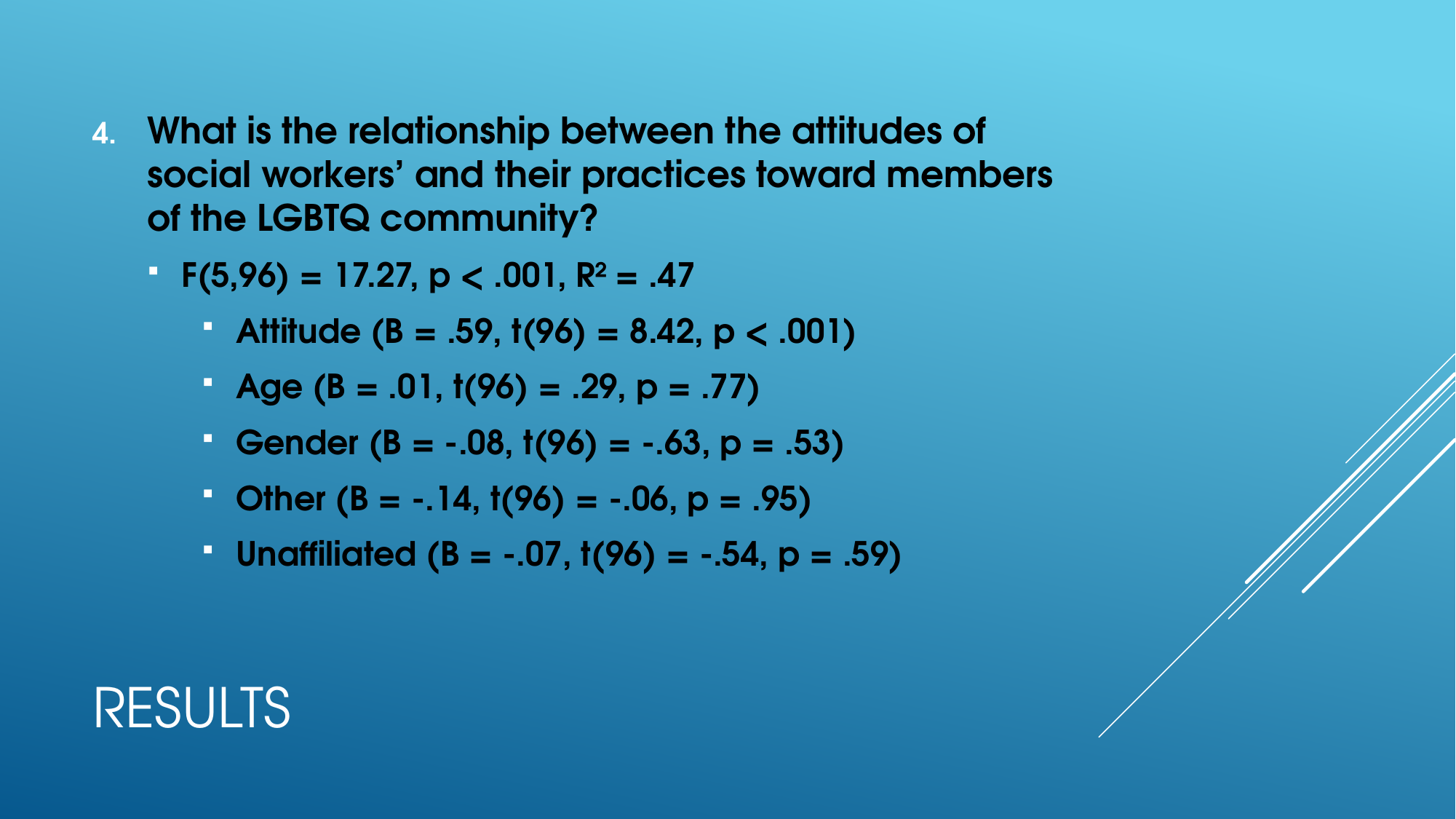

What is the relationship between the attitudes of social workers’ and their practices toward members of the LGBTQ community?
F(5,96) = 17.27, p < .001, R² = .47
Attitude (B = .59, t(96) = 8.42, p < .001)
Age (B = .01, t(96) = .29, p = .77)
Gender (B = -.08, t(96) = -.63, p = .53)
Other (B = -.14, t(96) = -.06, p = .95)
Unaffiliated (B = -.07, t(96) = -.54, p = .59)
# Results